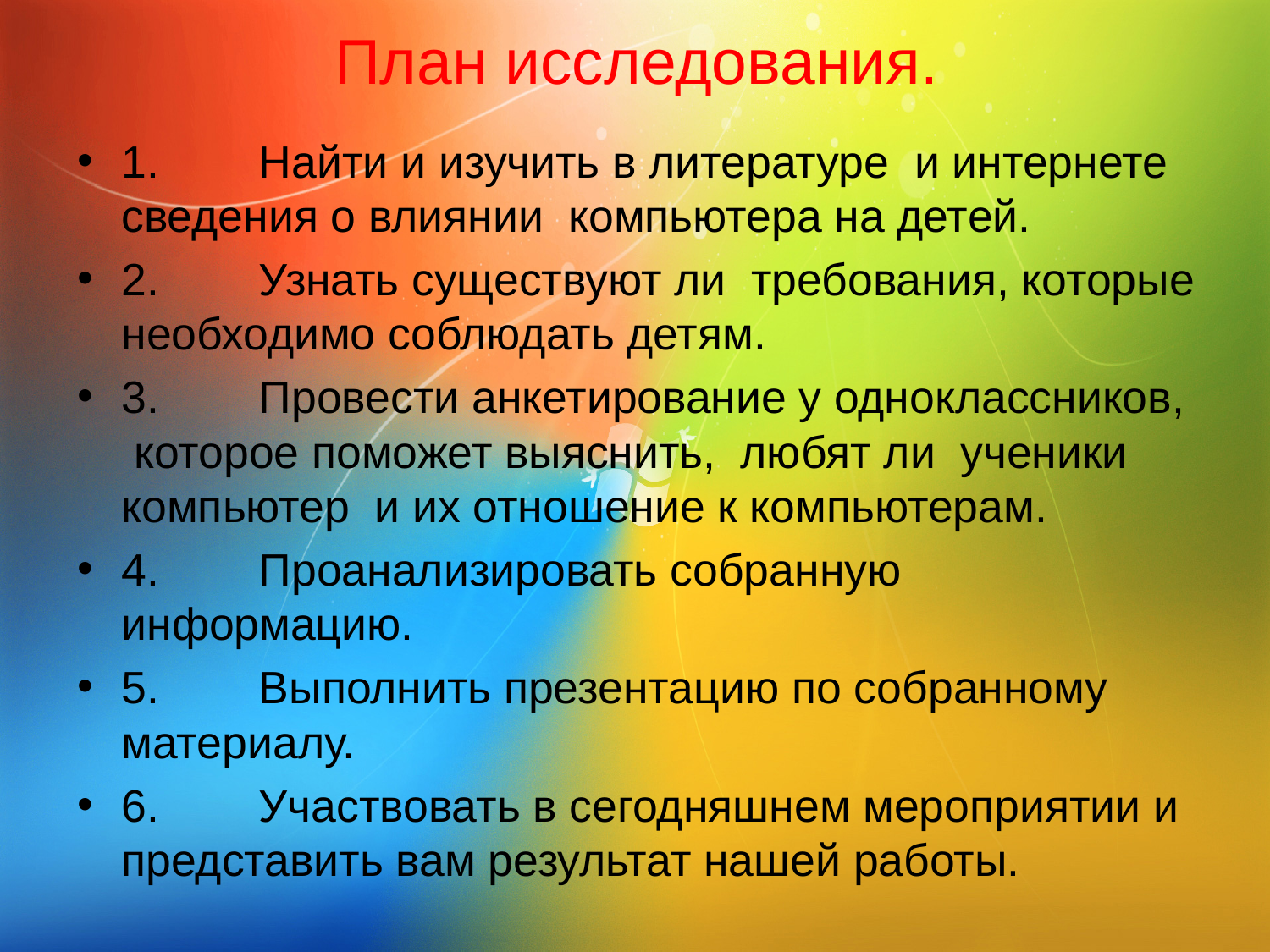

# План исследования.
1.        Найти и изучить в литературе  и интернете сведения о влиянии  компьютера на детей.
2.        Узнать существуют ли  требования, которые необходимо соблюдать детям.
3.        Провести анкетирование у одноклассников,  которое поможет выяснить,  любят ли  ученики компьютер  и их отношение к компьютерам.
4.        Проанализировать собранную информацию.
5.        Выполнить презентацию по собранному материалу.
6.        Участвовать в сегодняшнем мероприятии и представить вам результат нашей работы.